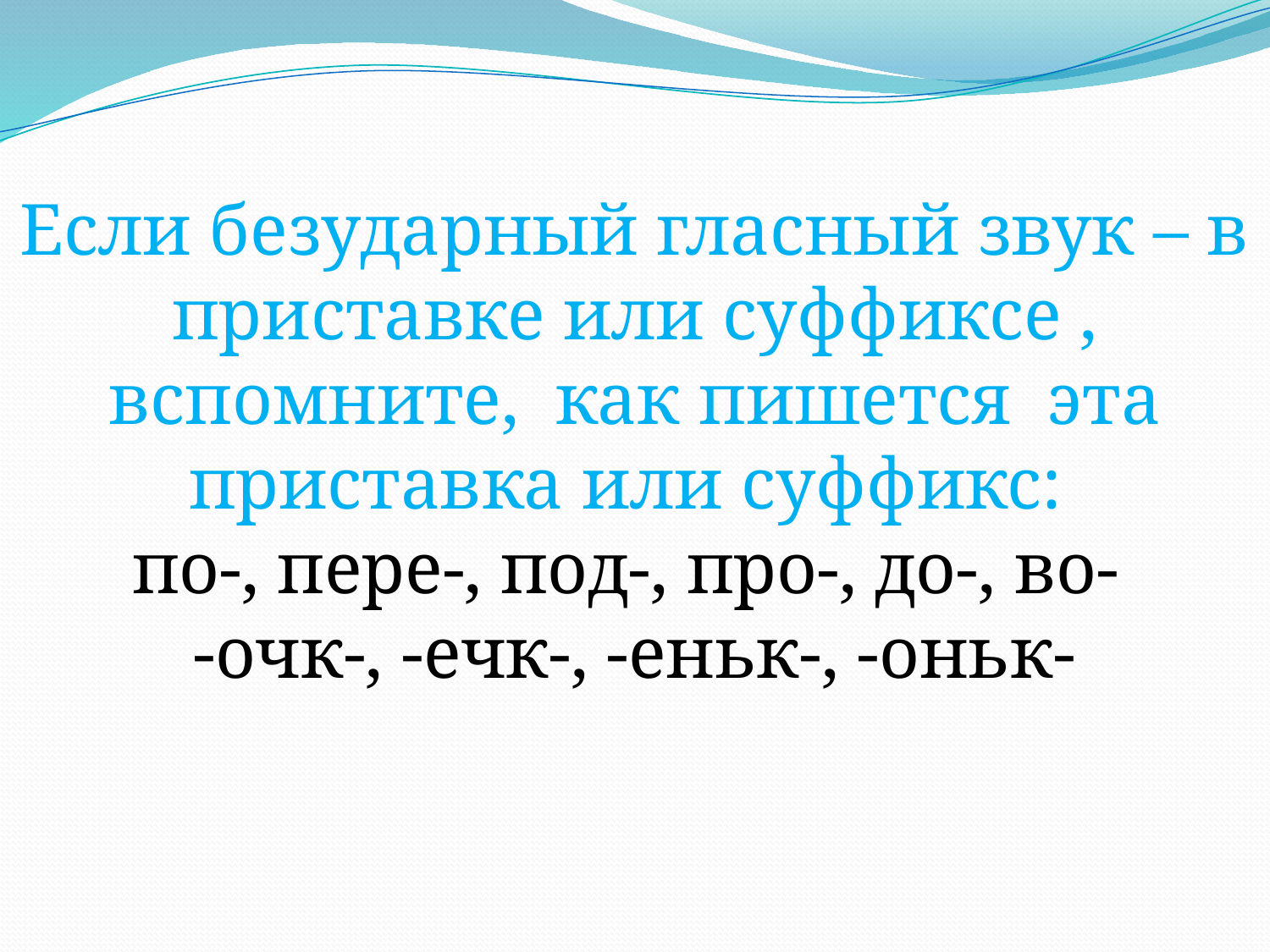

Если безударный гласный звук – в приставке или суффиксе , вспомните,  как пишется  эта приставка или суффикс:
по-, пере-, под-, про-, до-, во-
-очк-, -ечк-, -еньк-, -оньк-